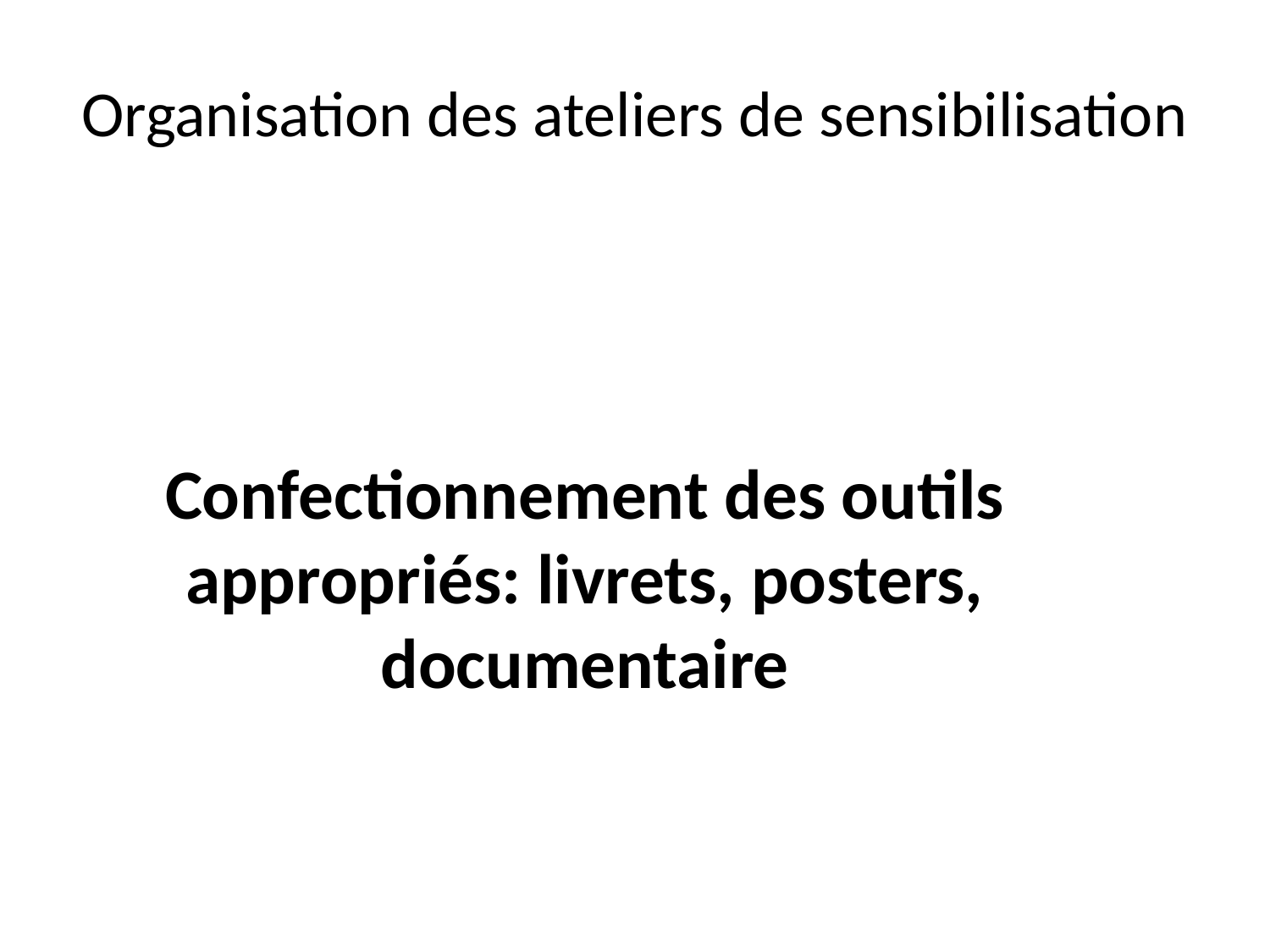

# Organisation des ateliers de sensibilisation
Confectionnement des outils appropriés: livrets, posters, documentaire